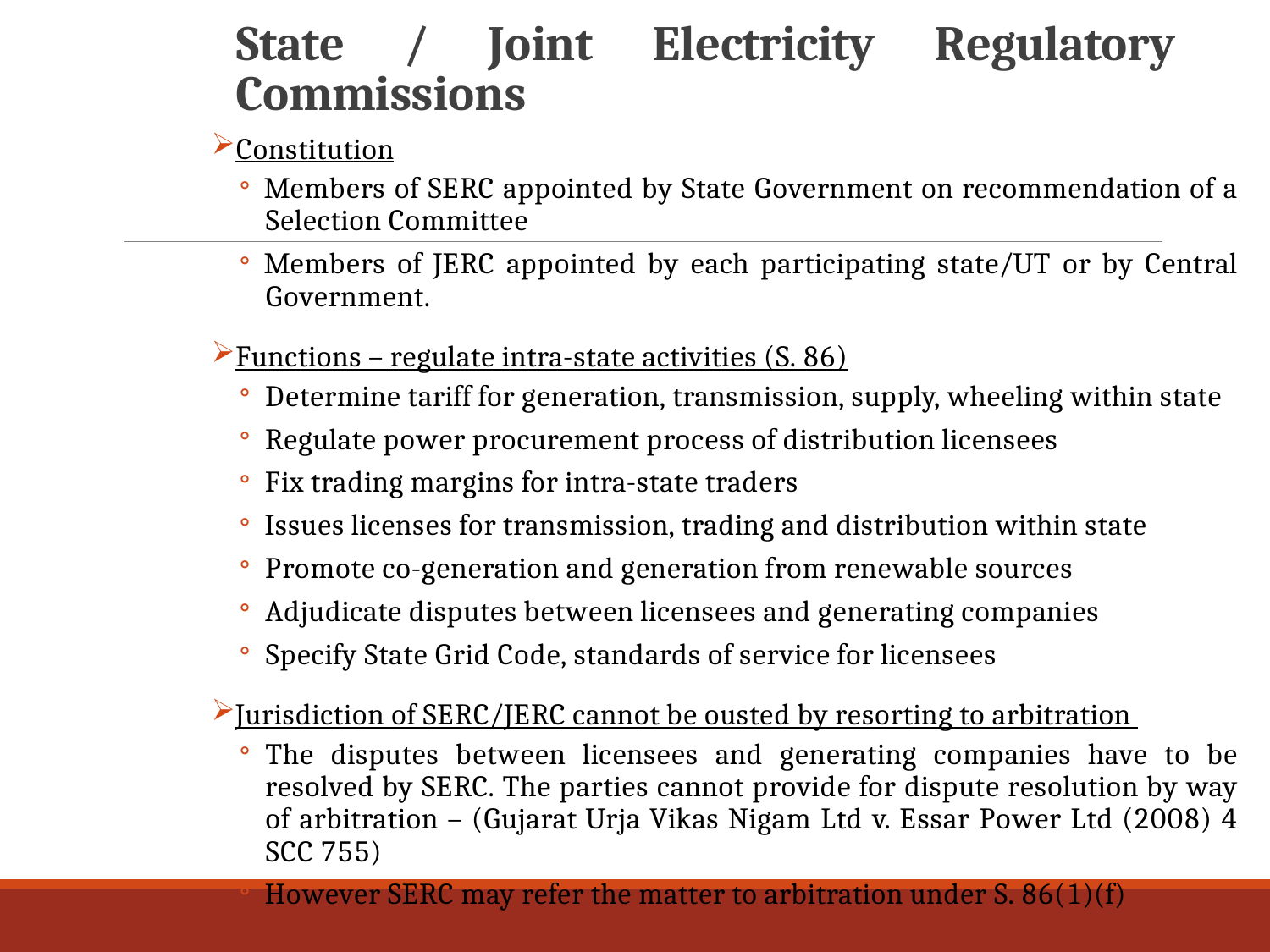

# State / Joint Electricity Regulatory Commissions
Constitution
Members of SERC appointed by State Government on recommendation of a Selection Committee
Members of JERC appointed by each participating state/UT or by Central Government.
Functions – regulate intra-state activities (S. 86)
Determine tariff for generation, transmission, supply, wheeling within state
Regulate power procurement process of distribution licensees
Fix trading margins for intra-state traders
Issues licenses for transmission, trading and distribution within state
Promote co-generation and generation from renewable sources
Adjudicate disputes between licensees and generating companies
Specify State Grid Code, standards of service for licensees
Jurisdiction of SERC/JERC cannot be ousted by resorting to arbitration
The disputes between licensees and generating companies have to be resolved by SERC. The parties cannot provide for dispute resolution by way of arbitration – (Gujarat Urja Vikas Nigam Ltd v. Essar Power Ltd (2008) 4 SCC 755)
However SERC may refer the matter to arbitration under S. 86(1)(f)